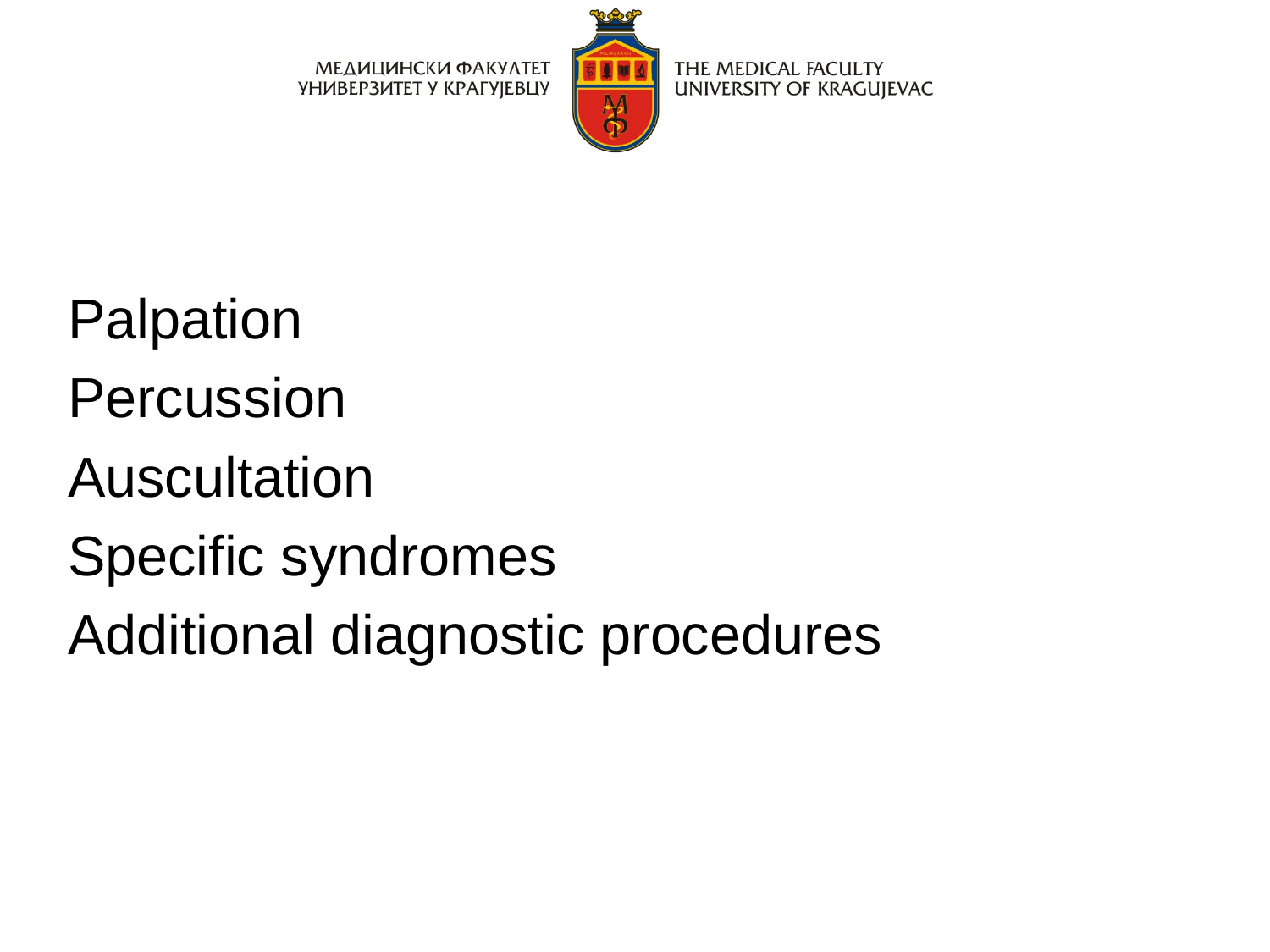

Palpation
Percussion
Auscultation
Specific syndromes
Additional diagnostic procedures